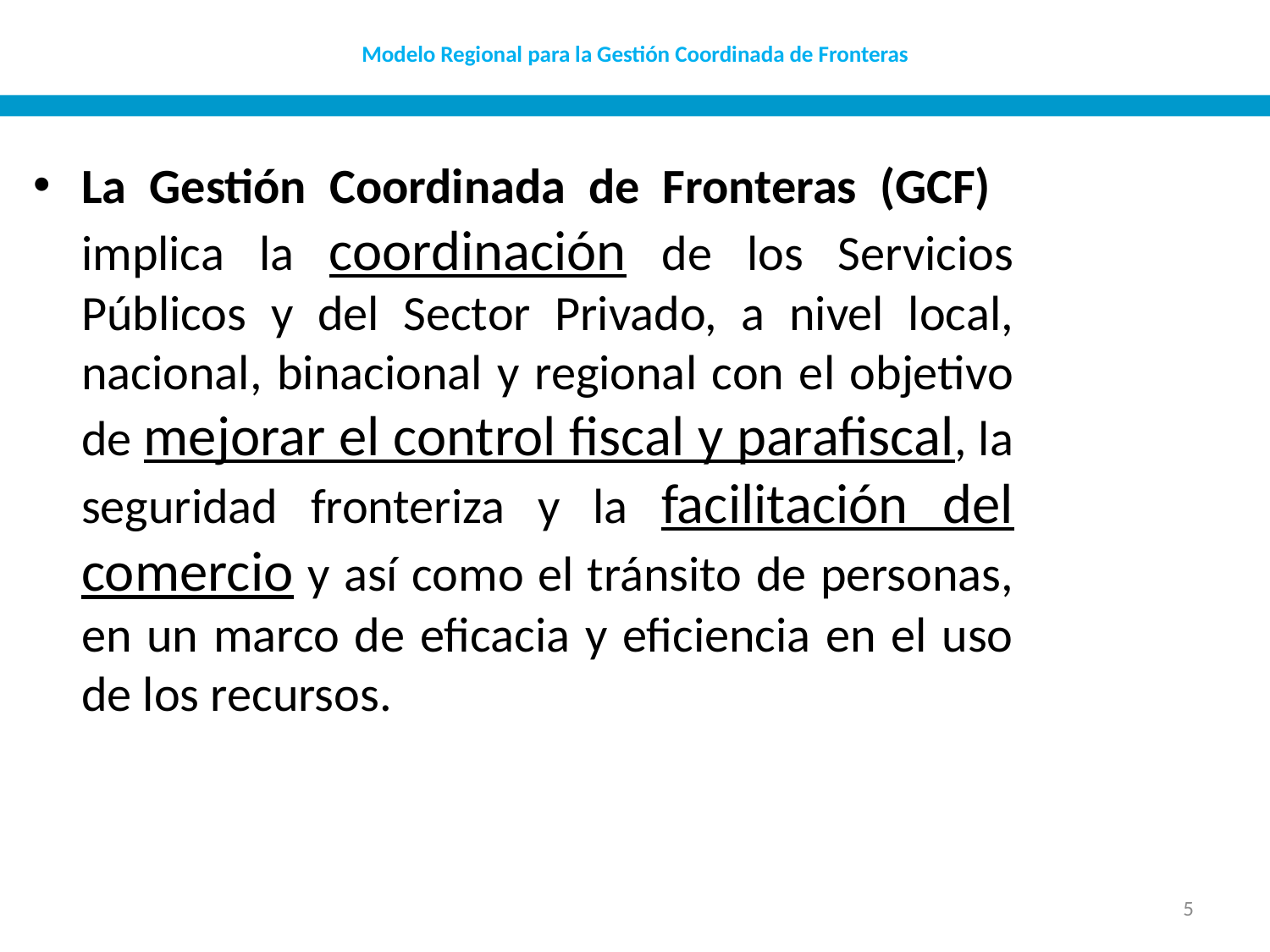

# Modelo Regional para la Gestión Coordinada de Fronteras

La Gestión Coordinada de Fronteras (GCF)  implica la coordinación de los Servicios Públicos y del Sector Privado, a nivel local, nacional, binacional y regional con el objetivo de mejorar el control fiscal y parafiscal, la seguridad fronteriza y la facilitación del comercio y así como el tránsito de personas, en un marco de eficacia y eficiencia en el uso de los recursos.

5